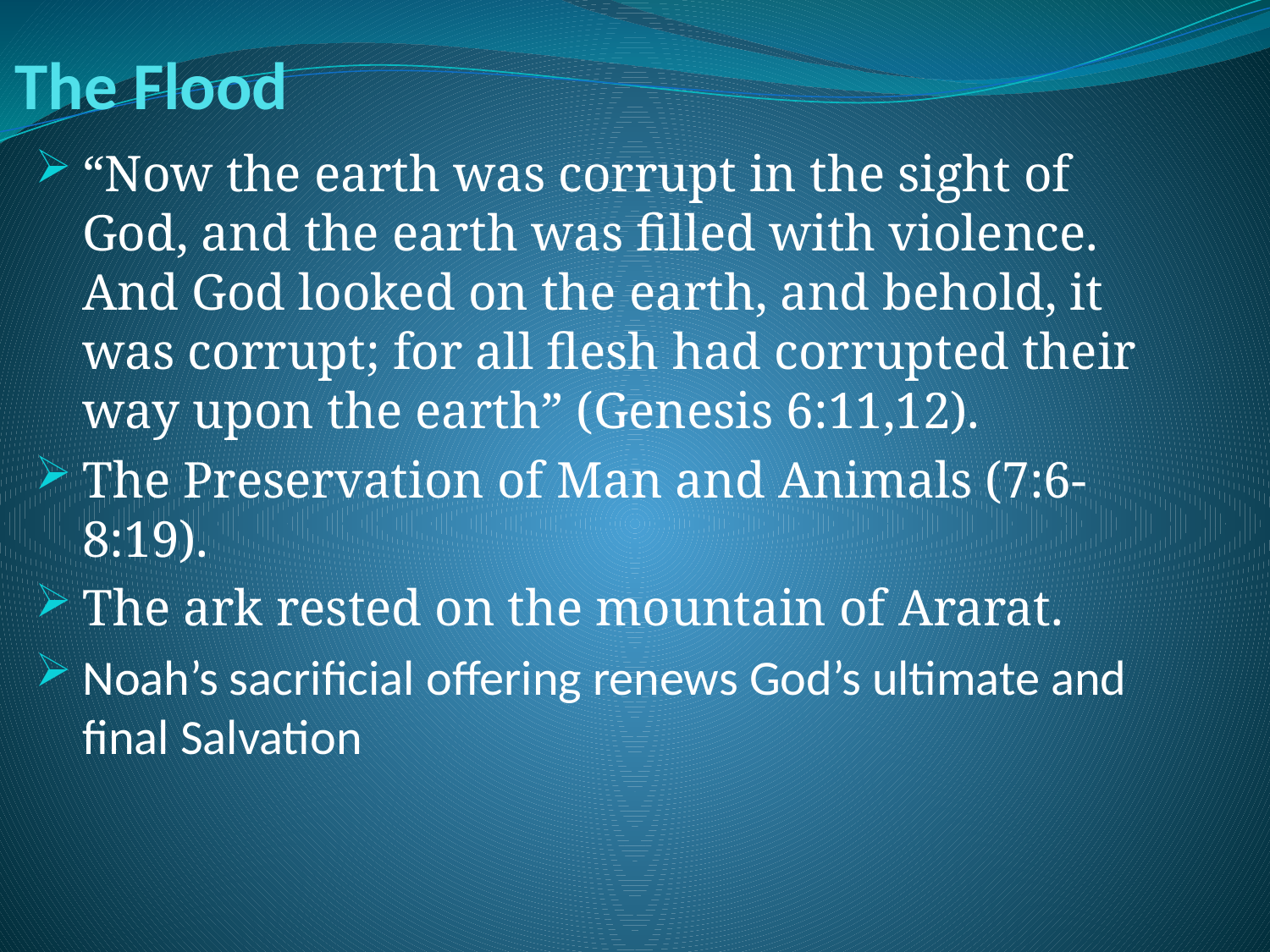

# The Flood
“Now the earth was corrupt in the sight of God, and the earth was filled with violence. And God looked on the earth, and behold, it was corrupt; for all flesh had corrupted their way upon the earth” (Genesis 6:11,12).
The Preservation of Man and Animals (7:6-8:19).
The ark rested on the mountain of Ararat.
Noah’s sacrificial offering renews God’s ultimate and final Salvation